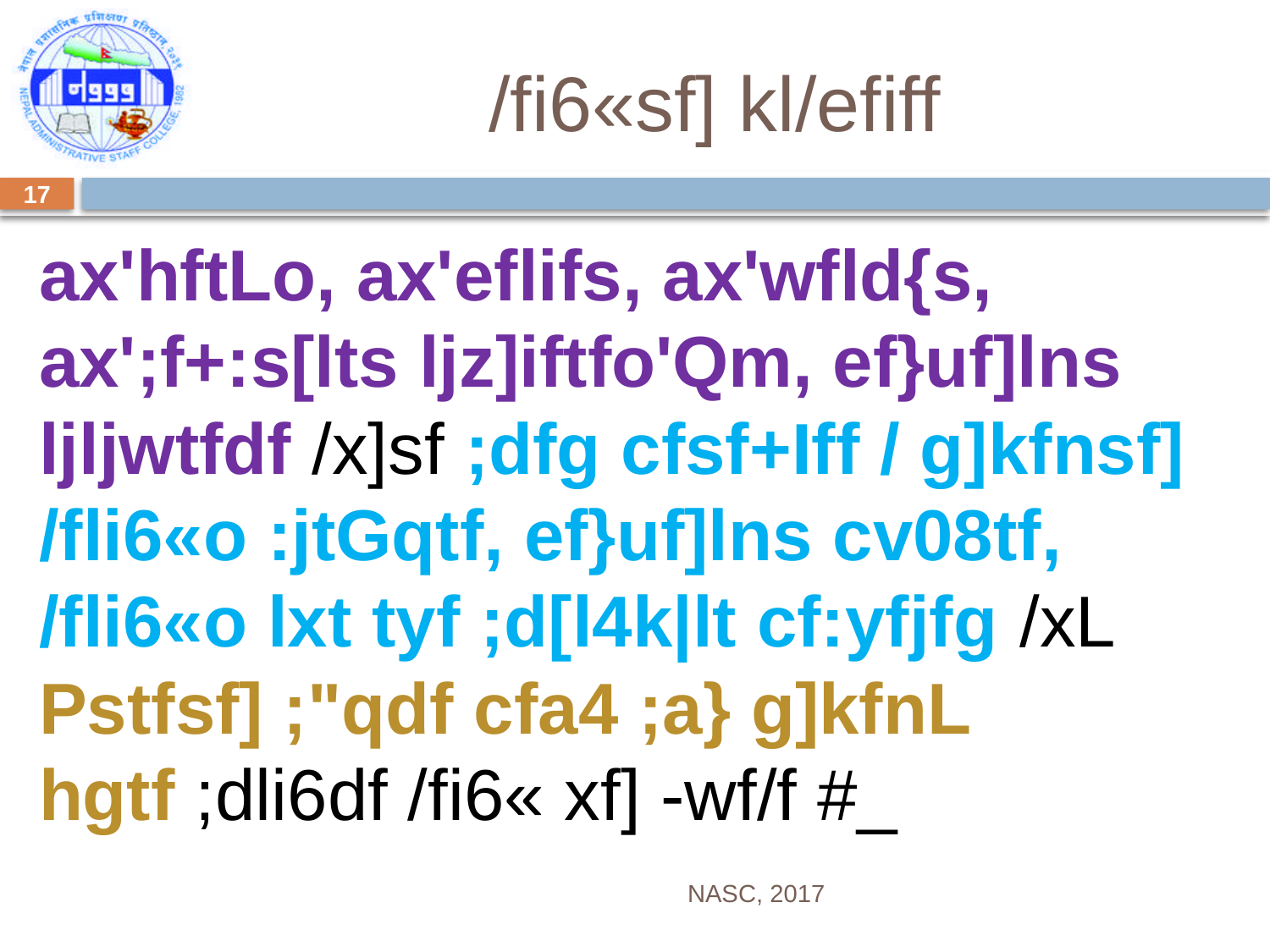

# /fi6«sf] kl/efiff
17
ax'hftLo, ax'eflifs, ax'wfld{s, ax';f+:s[lts ljz]iftfo'Qm, ef}uf]lns ljljwtfdf /x]sf ;dfg cfsf+Iff / g]kfnsf] /fli6«o :jtGqtf, ef}uf]lns cv08tf, /fli6«o lxt tyf ;d[l4k|lt cf:yfjfg /xL Pstfsf] ;"qdf cfa4 ;a} g]kfnL hgtf ;dli6df /fi6« xf] -wf/f #_
NASC, 2017